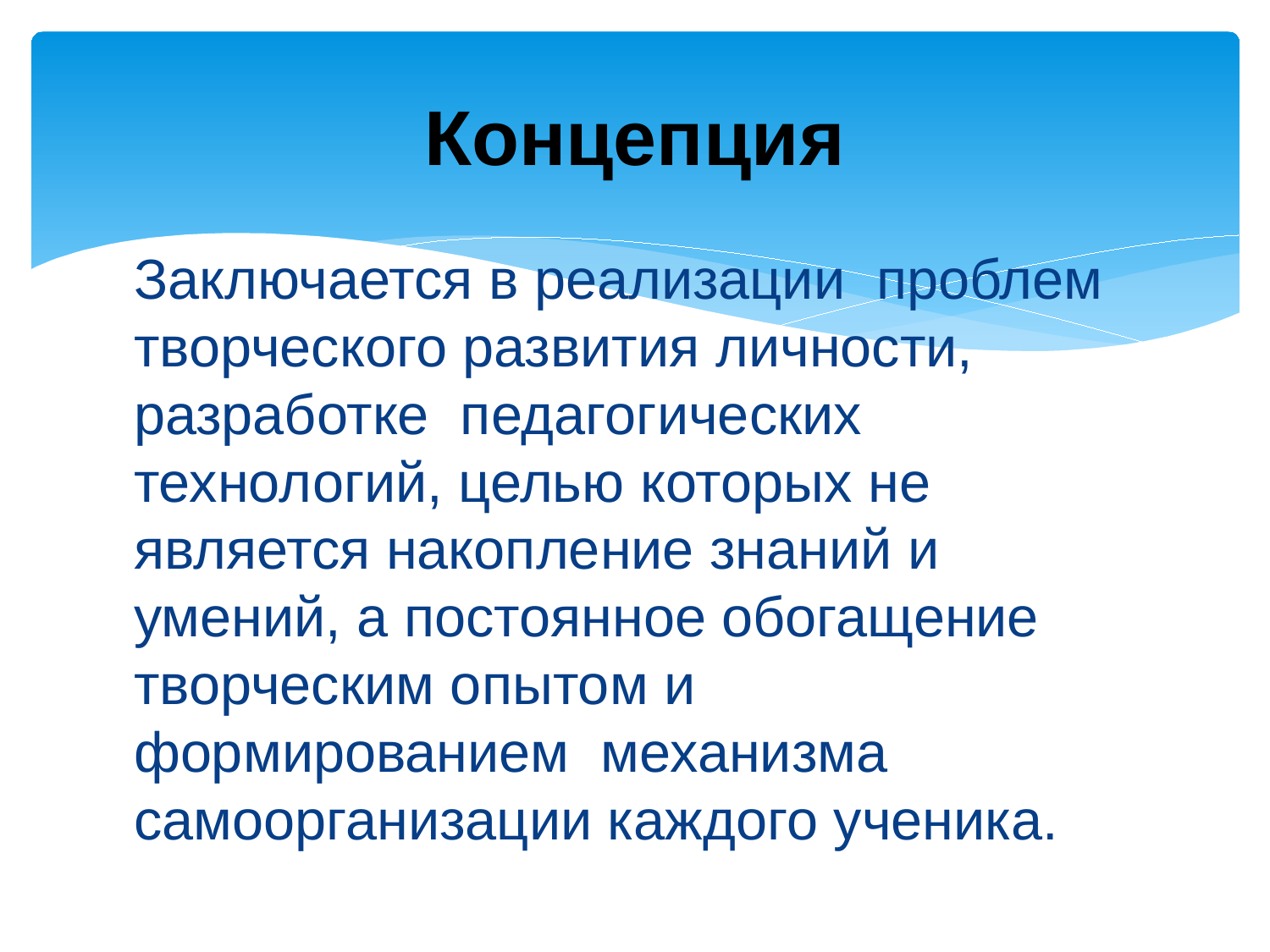

# Концепция
Заключается в реализации  проблем творческого развития личности, разработке  педагогических технологий, целью которых не является накопление знаний и умений, а постоянное обогащение творческим опытом и формированием  механизма самоорганизации каждого ученика.